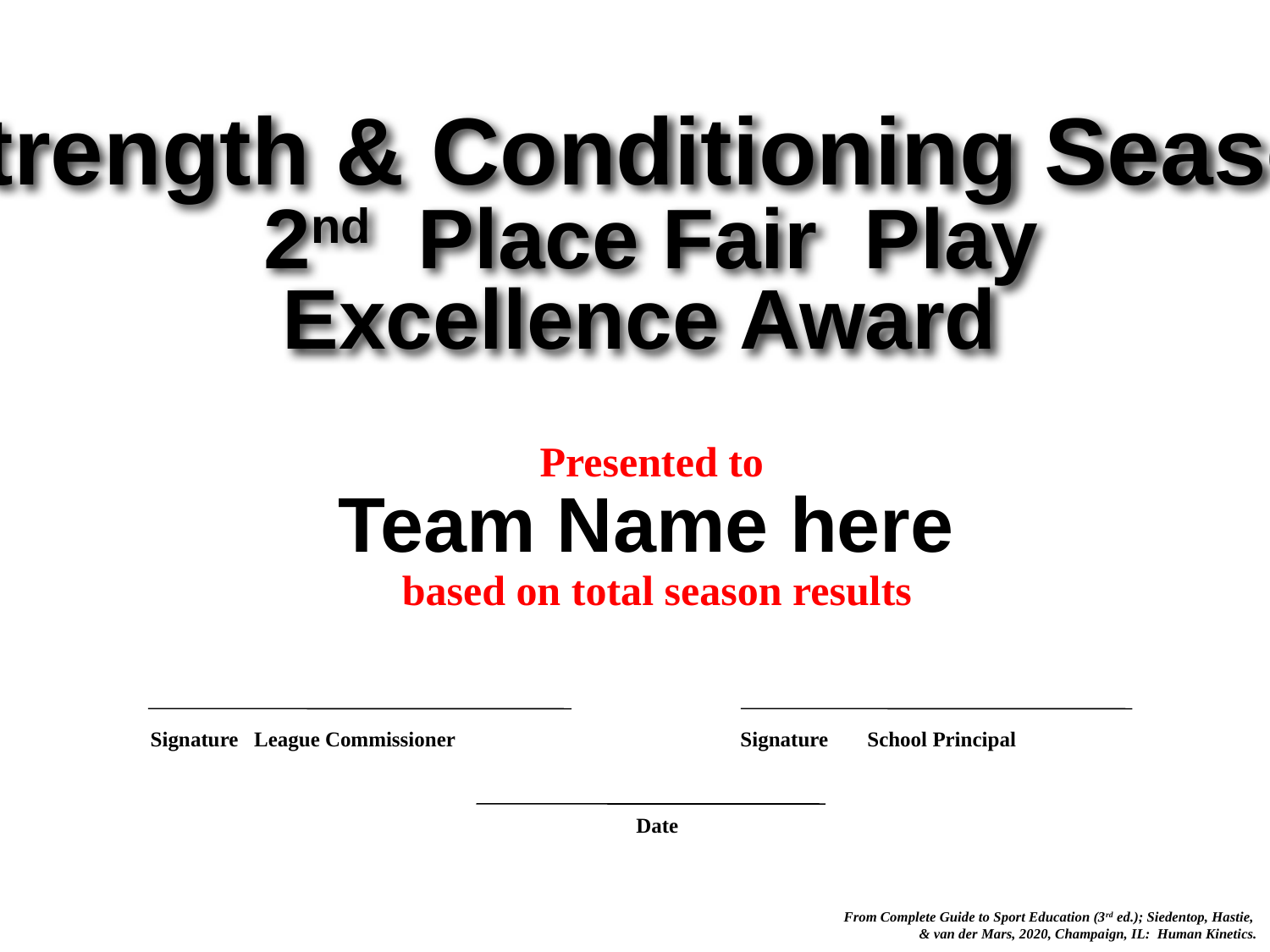

Strength & Conditioning Season
2nd  Place Fair  Play
Excellence Award
Presented to
Team Name here
based on total season results

Signature   League Commissioner
Signature	School Principal

Date